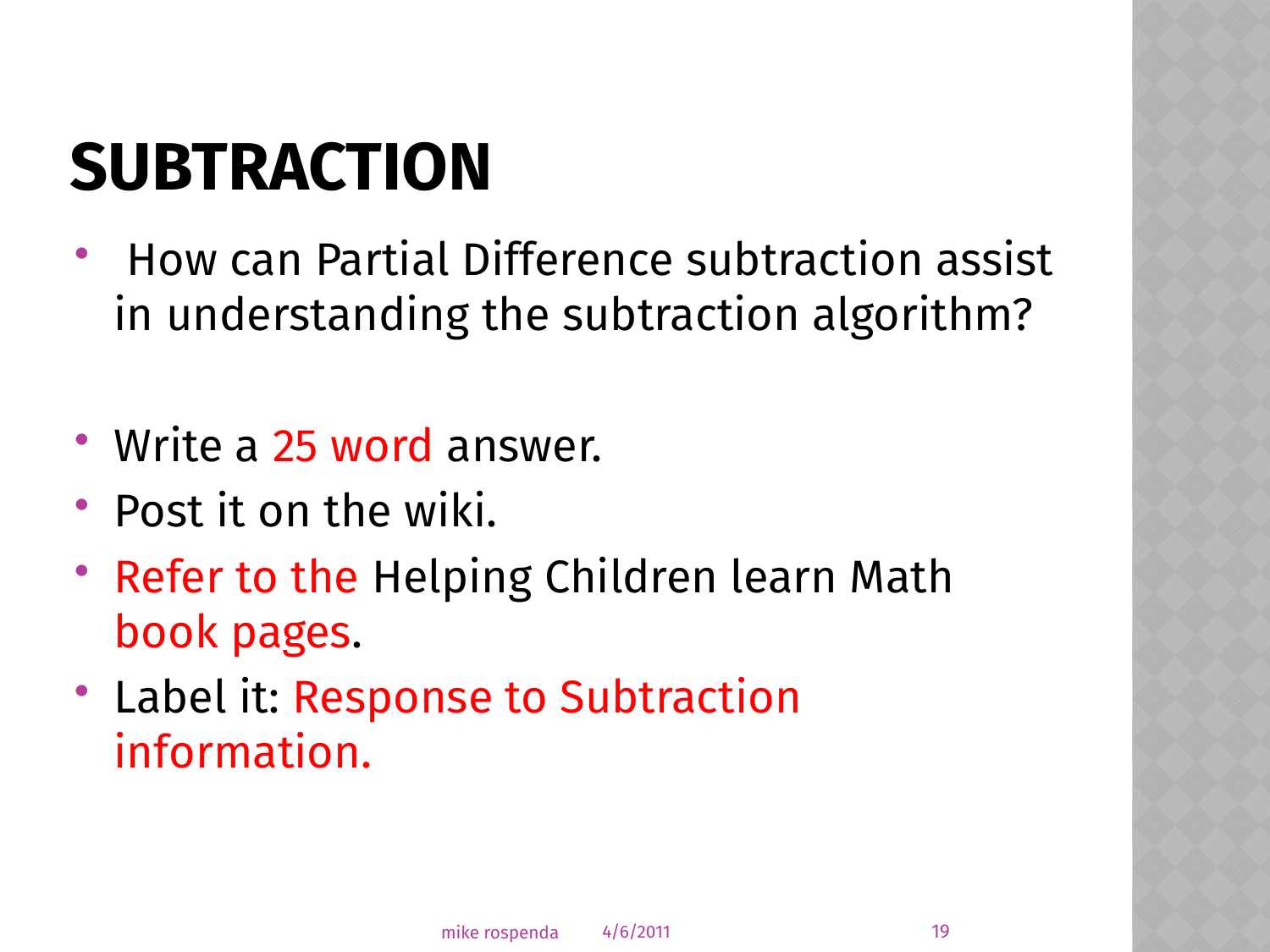

# Subtraction
 How can Partial Difference subtraction assist in understanding the subtraction algorithm?

Write a 25 word answer.
Post it on the wiki.
Refer to the Helping Children learn Math book pages.
Label it: Response to Subtraction information.
19
mike rospenda
4/6/2011